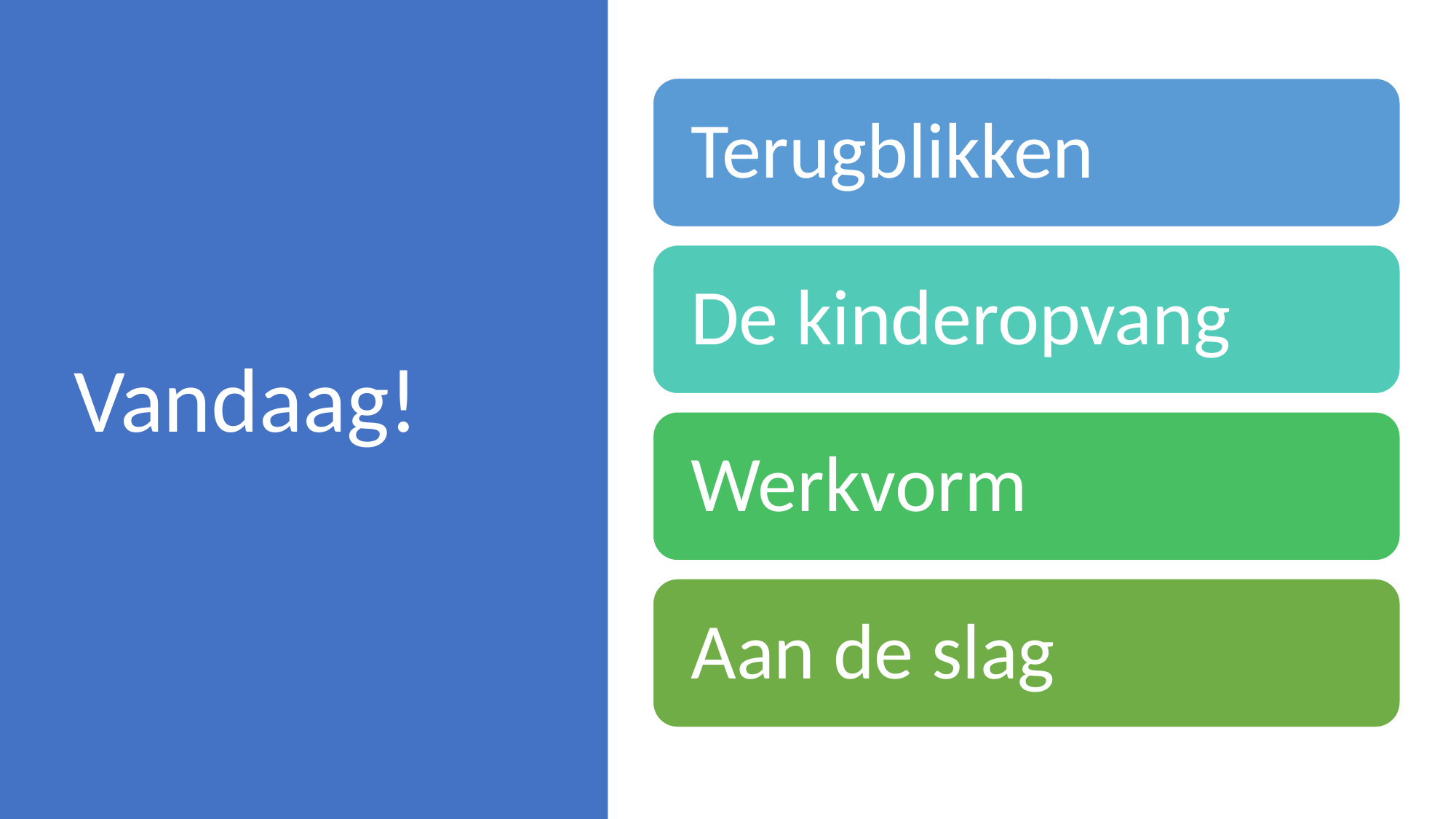

# Vandaag!
Terugblikken
De kinderopvang
Werkvorm
Aan de slag